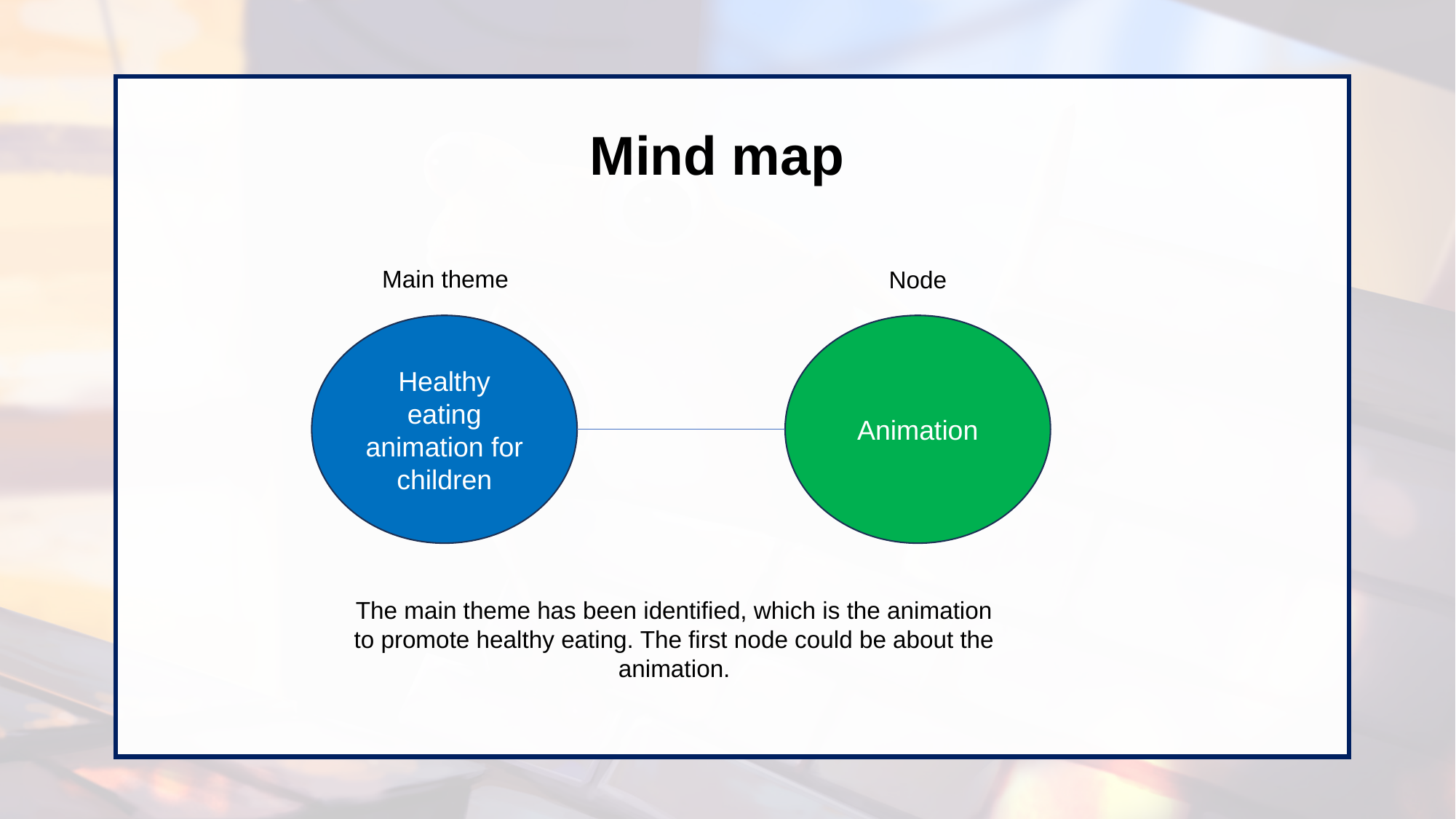

Mind map
Main theme
Node
Animation
Healthy eating animation for children
The main theme has been identified, which is the animation to promote healthy eating. The first node could be about the animation.